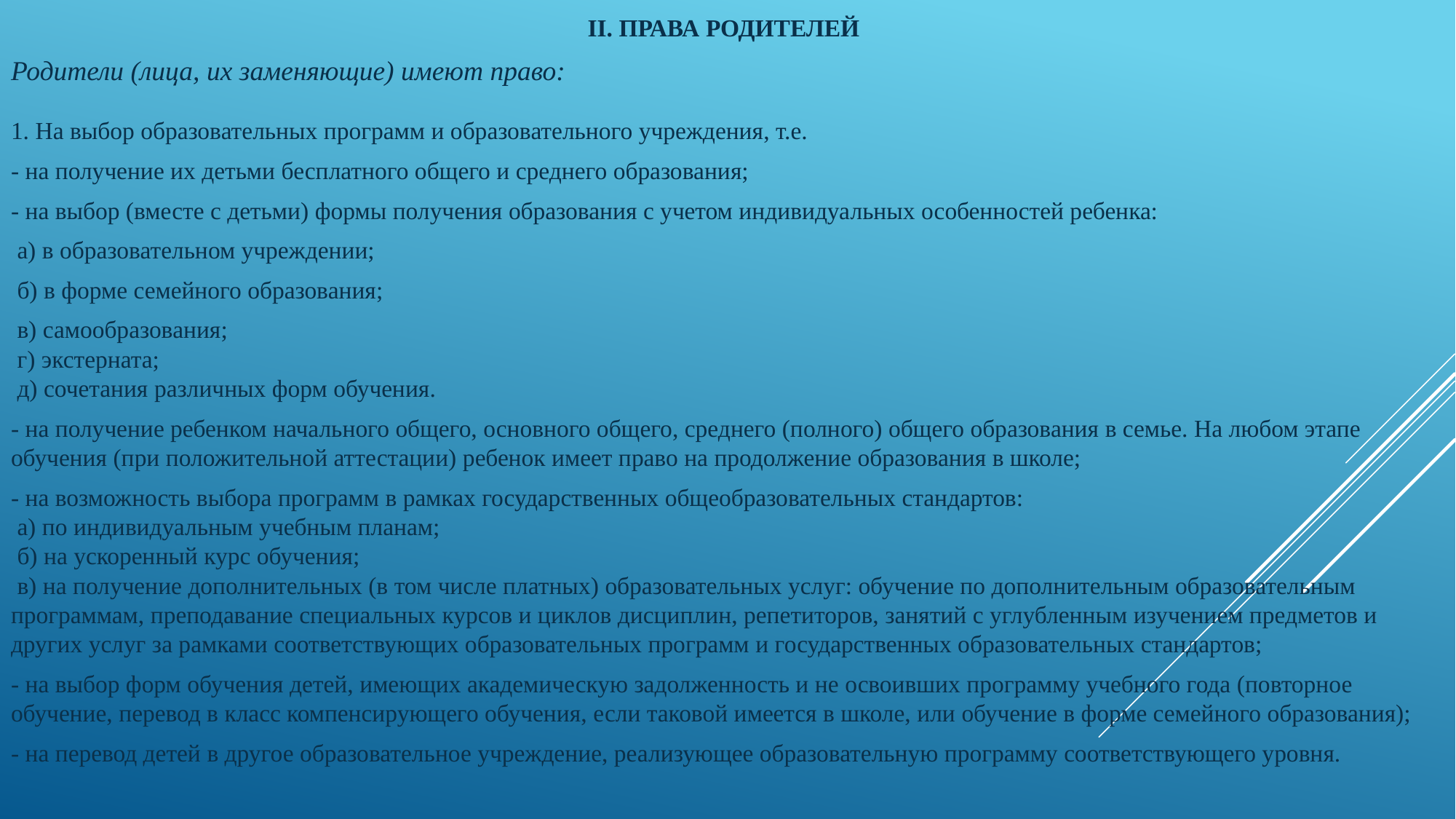

II. ПРАВА РОДИТЕЛЕЙ
Родители (лица, их заменяющие) имеют право: 
1. На выбор образовательных программ и образовательного учреждения, т.е.
- на получение их детьми бесплатного общего и среднего образования;
- на выбор (вместе с детьми) формы получения образования с учетом индивидуальных особенностей ребенка:
 а) в образовательном учреждении;
 б) в форме семейного образования;
 в) самообразования; 
 г) экстерната; 
 д) сочетания различных форм обучения.
- на получение ребенком начального общего, основного общего, среднего (полного) общего образования в семье. На любом этапе обучения (при положительной аттестации) ребенок имеет право на продолжение образования в школе;
- на возможность выбора программ в рамках государственных общеобразовательных стандартов: 
 а) по индивидуальным учебным планам; 
 б) на ускоренный курс обучения; 
 в) на получение дополнительных (в том числе платных) образовательных услуг: обучение по дополнительным образовательным программам, преподавание специальных курсов и циклов дисциплин, репетиторов, занятий с углубленным изучением предметов и других услуг за рамками соответствующих образовательных программ и государственных образовательных стандартов;
- на выбор форм обучения детей, имеющих академическую задолженность и не освоивших программу учебного года (повторное обучение, перевод в класс компенсирующего обучения, если таковой имеется в школе, или обучение в форме семейного образования);
- на перевод детей в другое образовательное учреждение, реализующее образовательную программу соответствующего уровня.